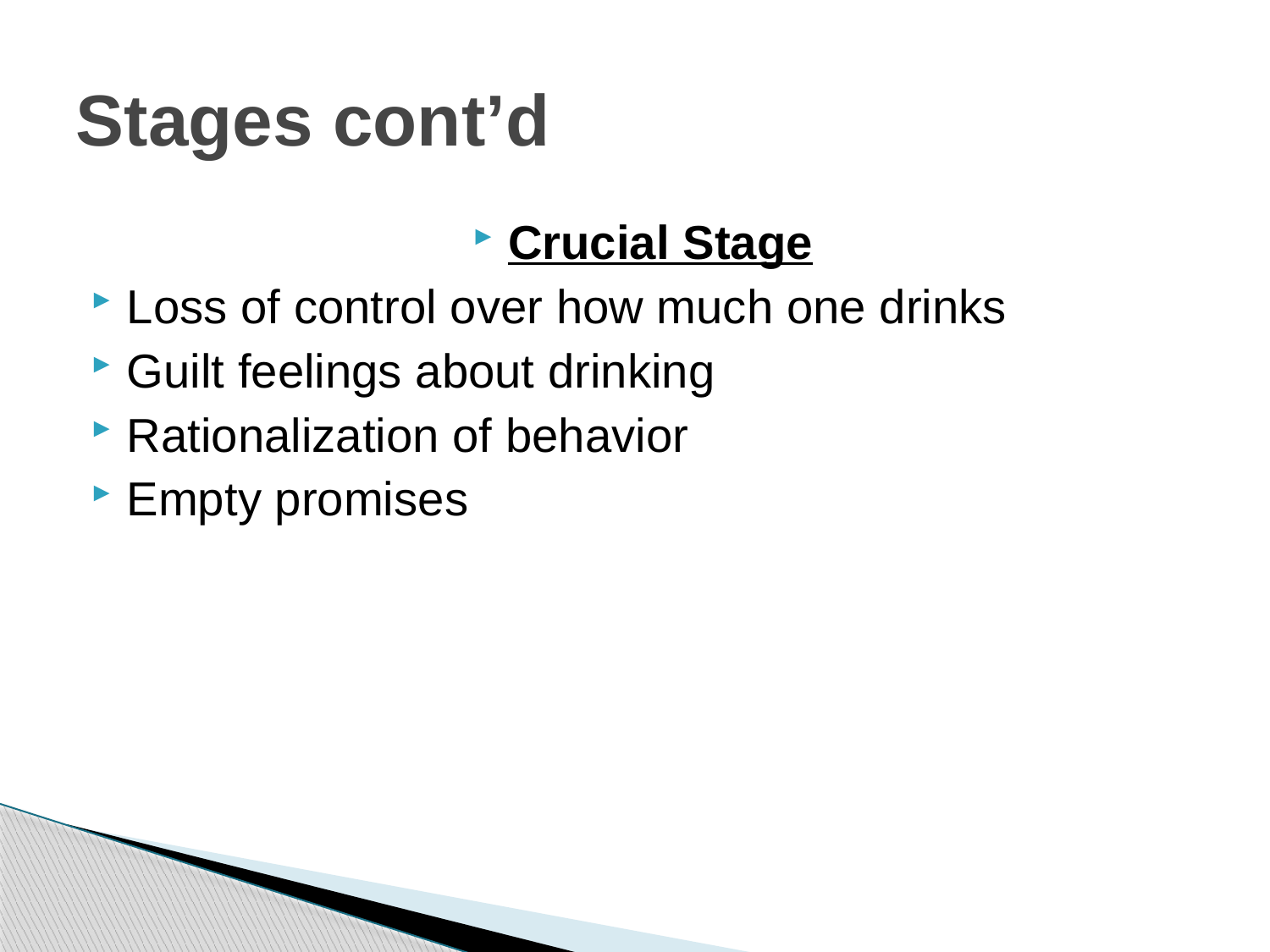

# Stages cont’d
Crucial Stage
Loss of control over how much one drinks
Guilt feelings about drinking
Rationalization of behavior
Empty promises